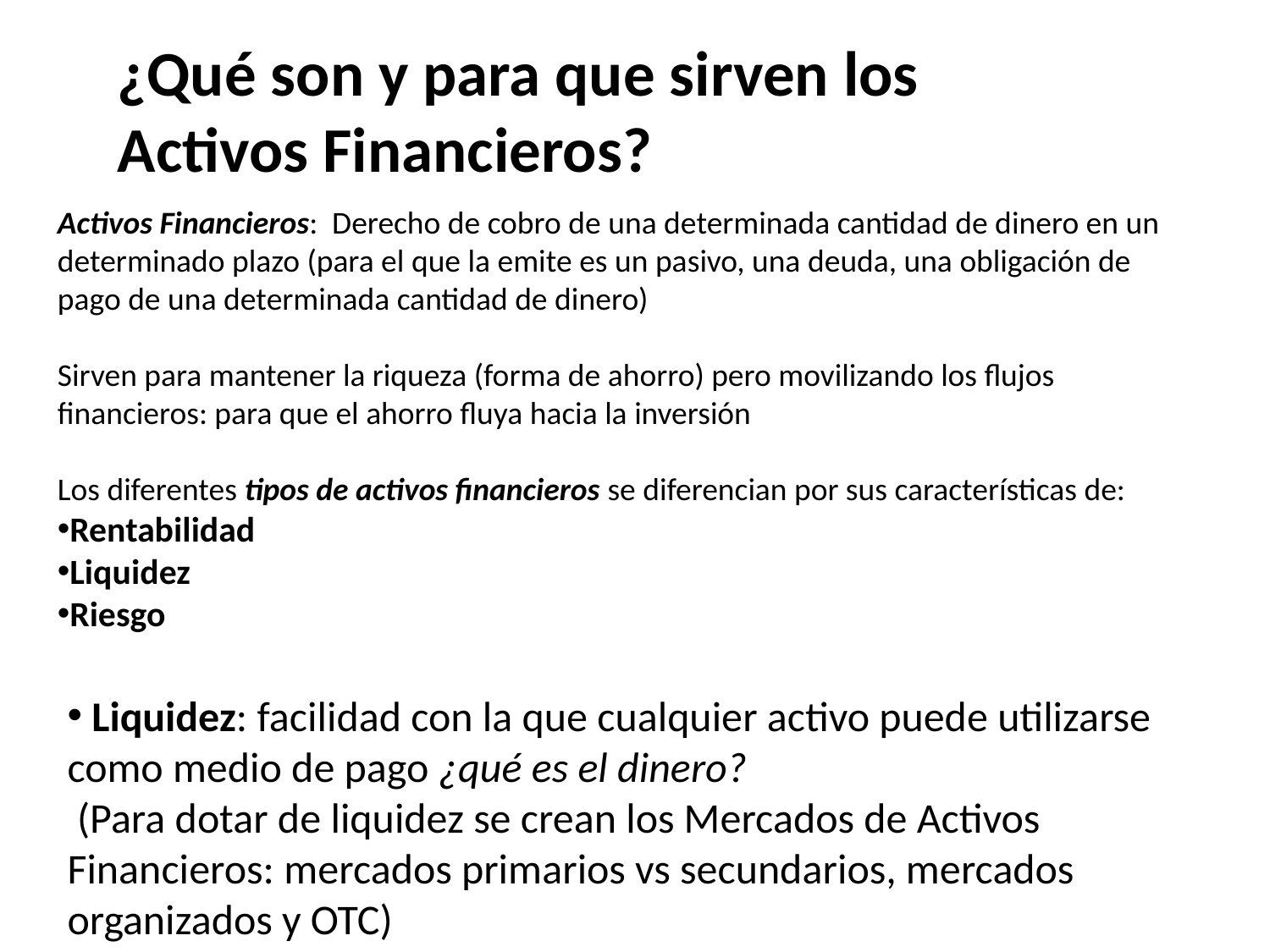

¿Qué son y para que sirven los Activos Financieros?
Activos Financieros:  Derecho de cobro de una determinada cantidad de dinero en un determinado plazo (para el que la emite es un pasivo, una deuda, una obligación de pago de una determinada cantidad de dinero)

Sirven para mantener la riqueza (forma de ahorro) pero movilizando los flujos financieros: para que el ahorro fluya hacia la inversión

Los diferentes tipos de activos financieros se diferencian por sus características de:
Rentabilidad
Liquidez
Riesgo
 Liquidez: facilidad con la que cualquier activo puede utilizarse como medio de pago ¿qué es el dinero?
 (Para dotar de liquidez se crean los Mercados de Activos Financieros: mercados primarios vs secundarios, mercados organizados y OTC)